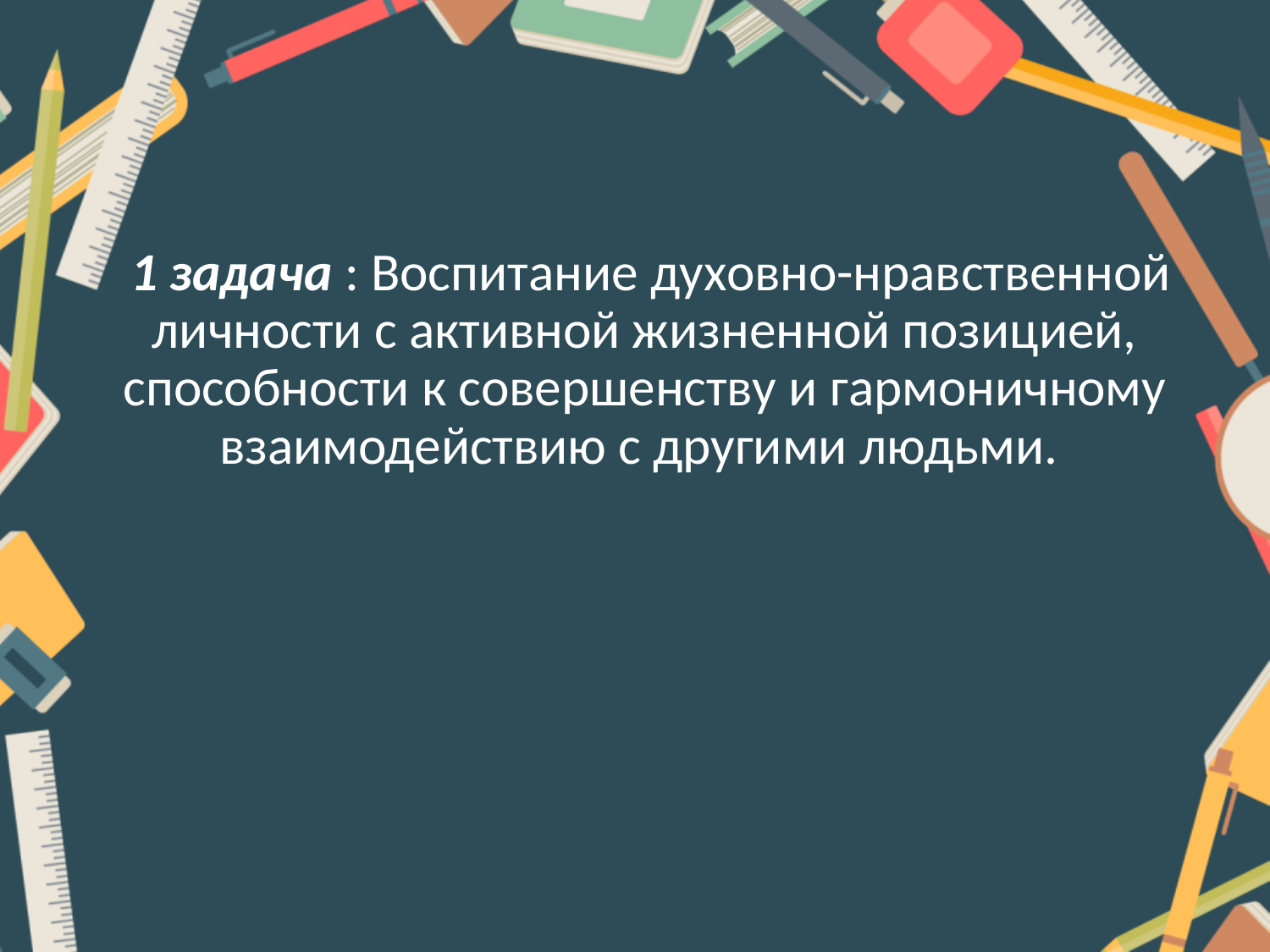

# 1 задача : Воспитание духовно-нравственной личности с активной жизненной позицией, способности к совершенству и гармоничному взаимодействию с другими людьми.